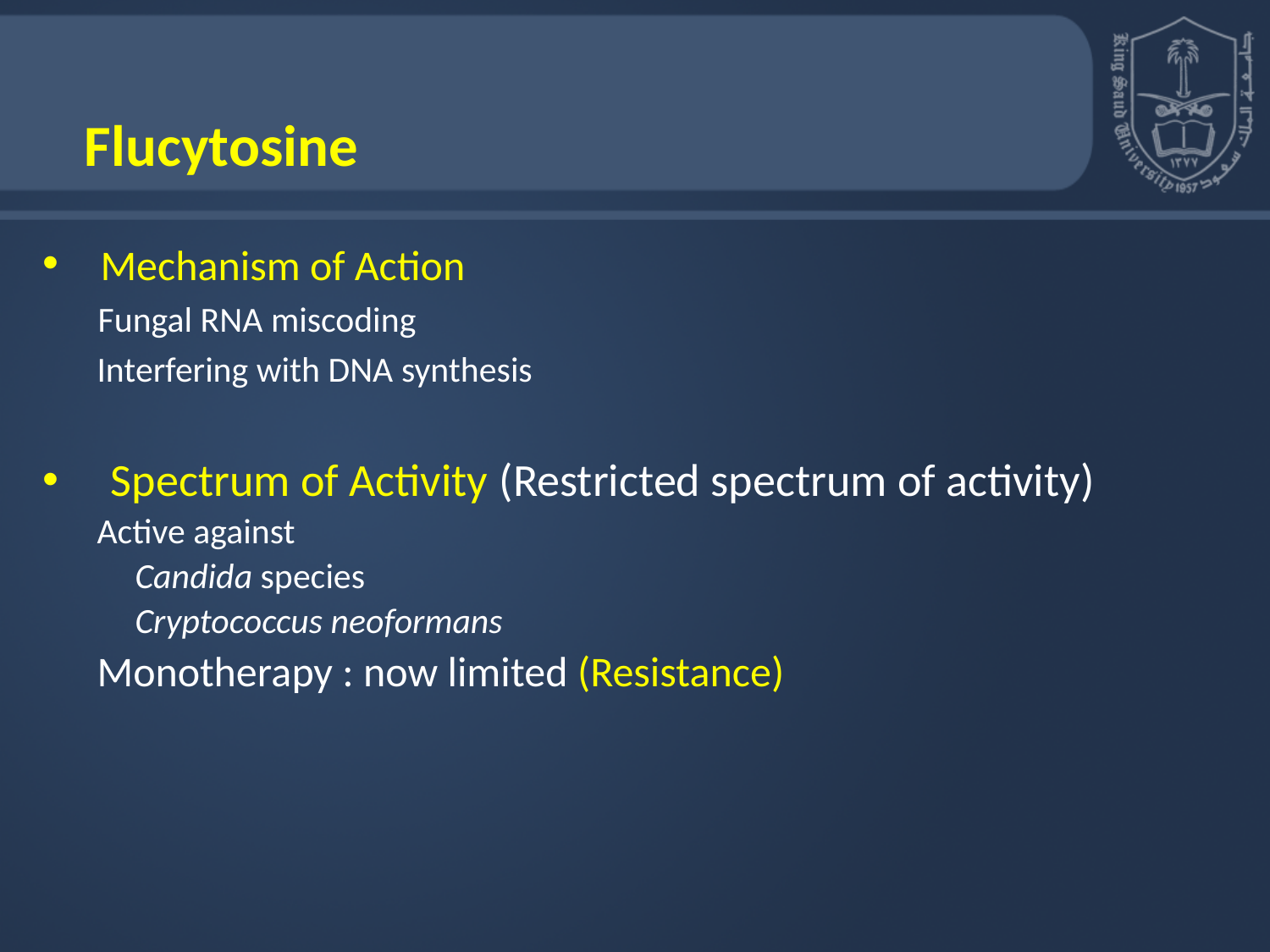

Flucytosine
 Mechanism of Action
Fungal RNA miscoding
Interfering with DNA synthesis

  Spectrum of Activity (Restricted spectrum of activity)
Active against
Candida species
Cryptococcus neoformans
Monotherapy : now limited (Resistance)